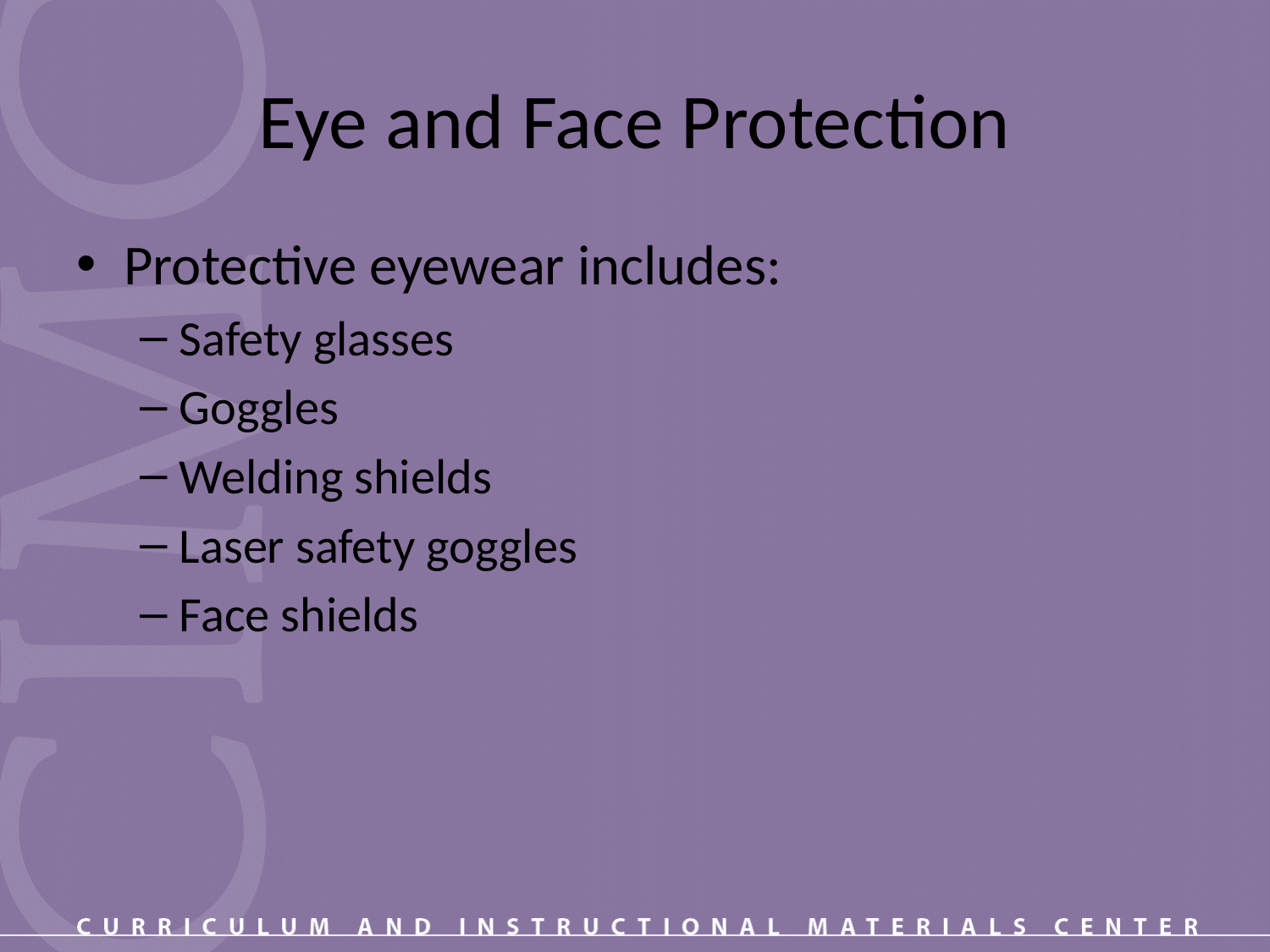

# Eye and Face Protection
Protective eyewear includes:
Safety glasses
Goggles
Welding shields
Laser safety goggles
Face shields